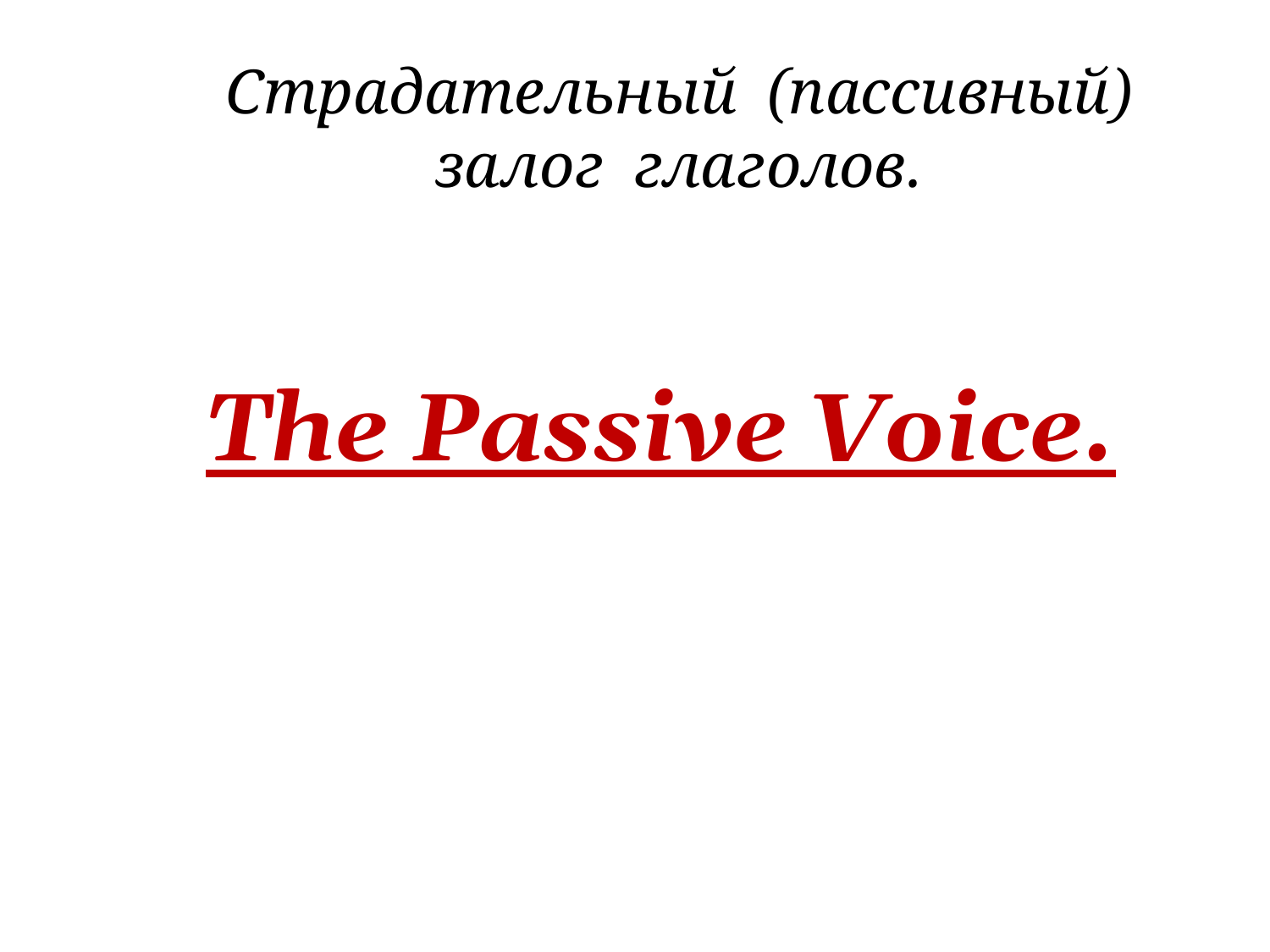

# Страдательный  (пассивный) залог  глаголов.
The Passive Voice.